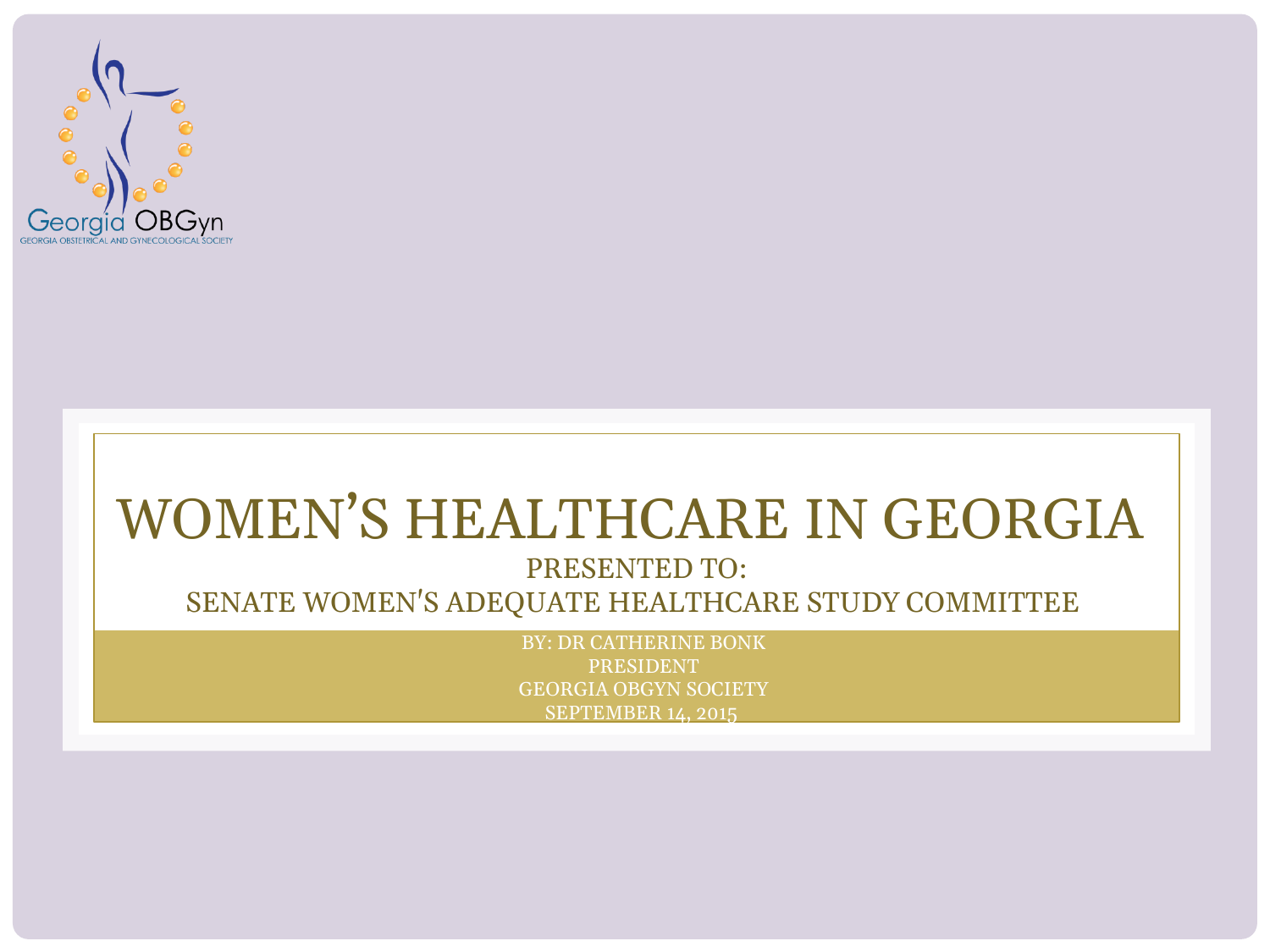

# WOMEN’S HEALTHCARE IN GEORGIA PRESENTED TO: SENATE WOMEN'S ADEQUATE HEALTHCARE STUDY COMMITTEE
BY: DR CATHERINE BONK
PRESIDENT
GEORGIA OBGYN SOCIETY
SEPTEMBER 14, 2015